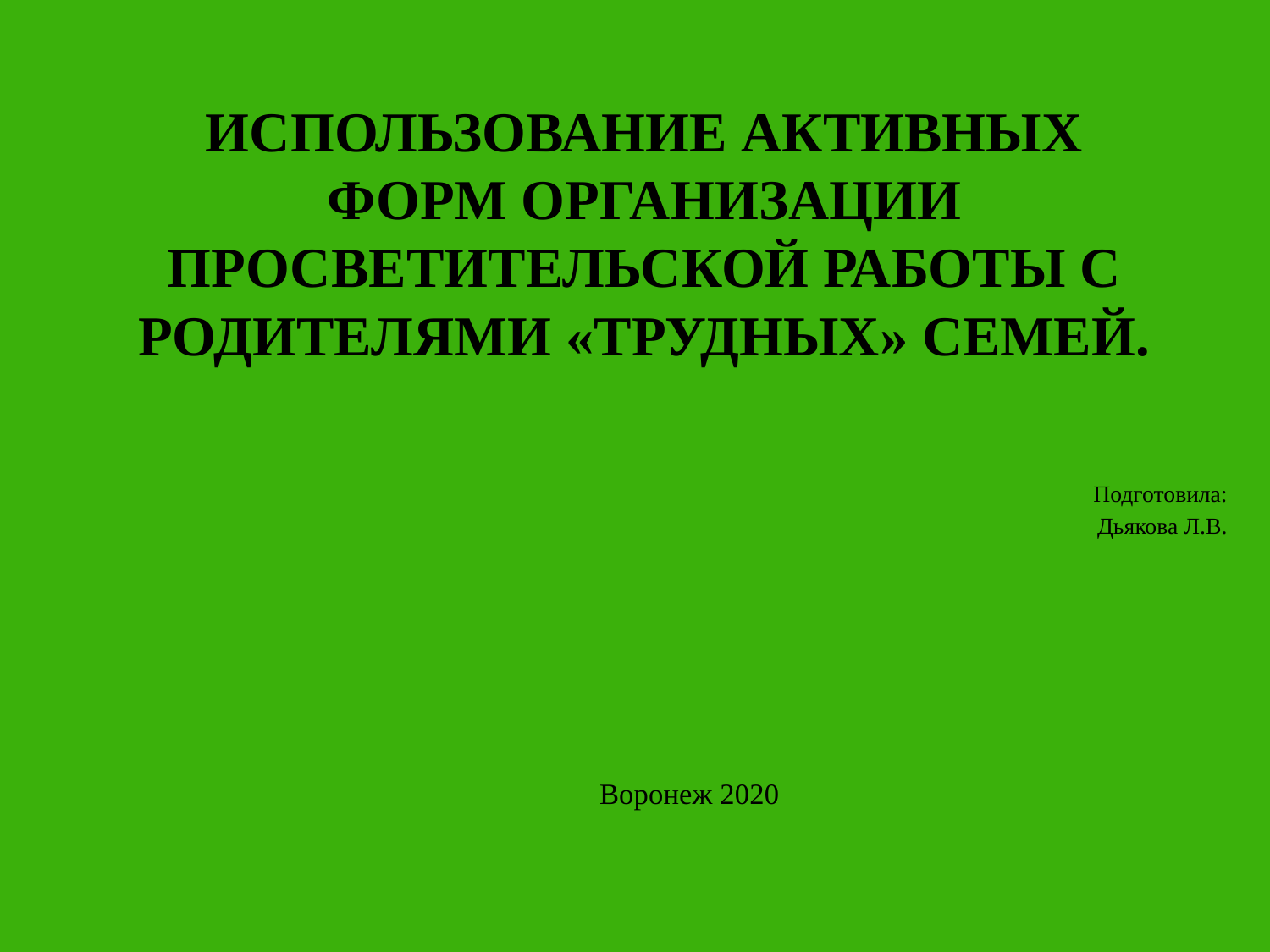

# Использование активных форм организации просветительской работы с родителями «трудных» семей.
Подготовила:
Дьякова Л.В.

Воронеж 2020